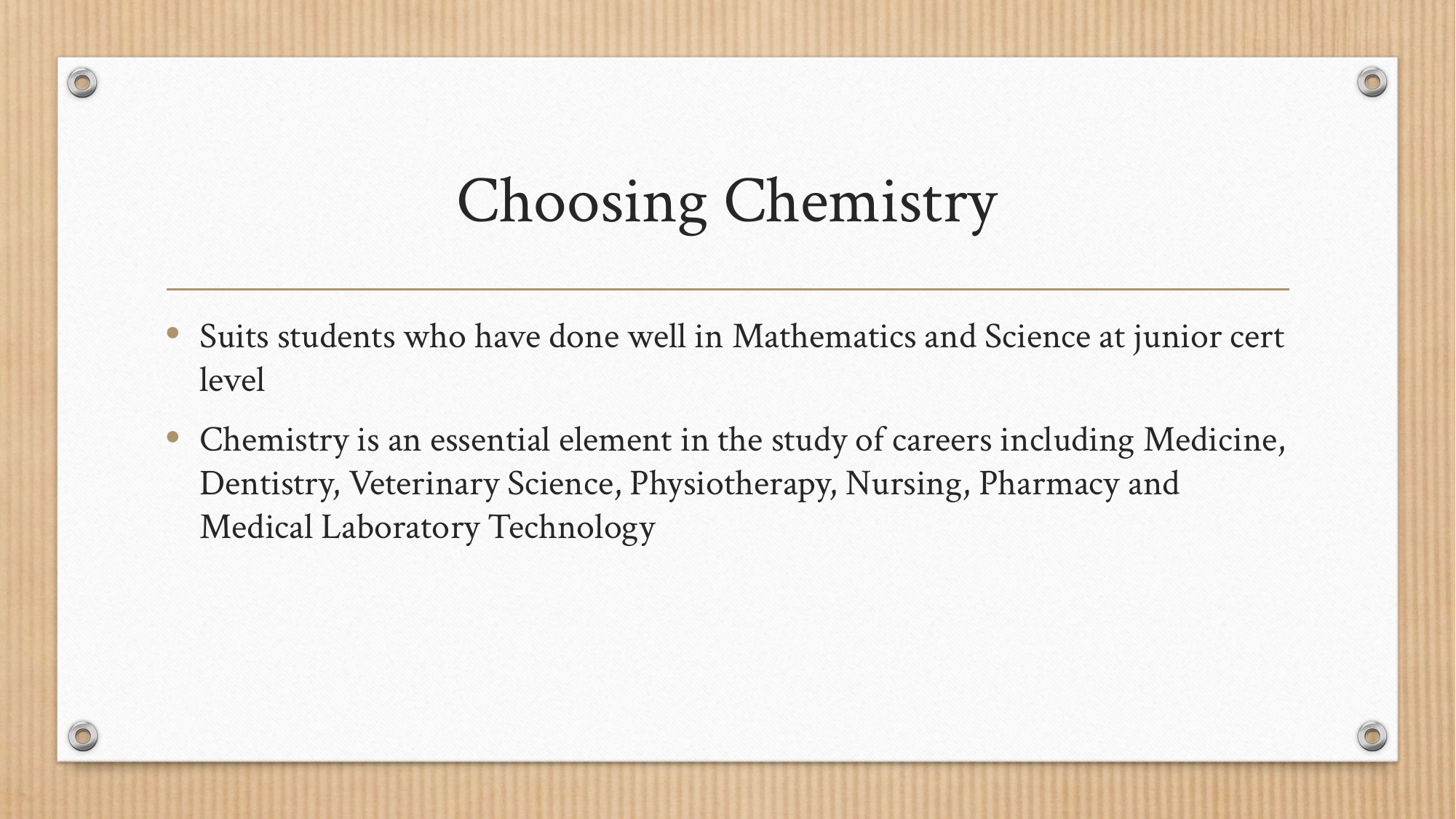

# Choosing Chemistry
Suits students who have done well in Mathematics and Science at junior cert level
Chemistry is an essential element in the study of careers including Medicine, Dentistry, Veterinary Science, Physiotherapy, Nursing, Pharmacy and Medical Laboratory Technology

19